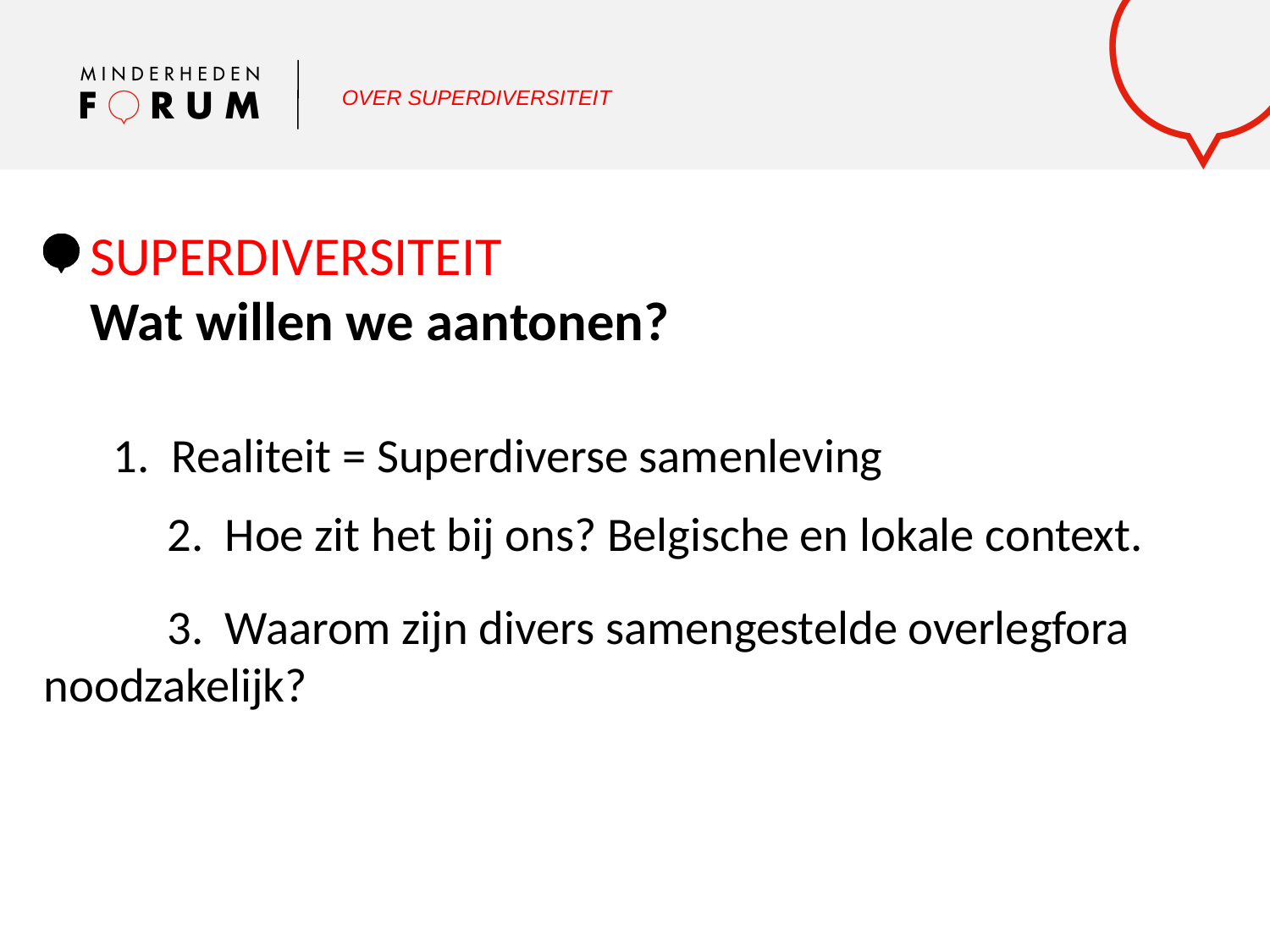

OVER SUPERDIVERSITEIT
SUPERDIVERSITEIT
Wat willen we aantonen?
  1.  Realiteit = Superdiverse samenleving
	2.  Hoe zit het bij ons? Belgische en lokale context.
 	3.  Waarom zijn divers samengestelde overlegfora 			      noodzakelijk?